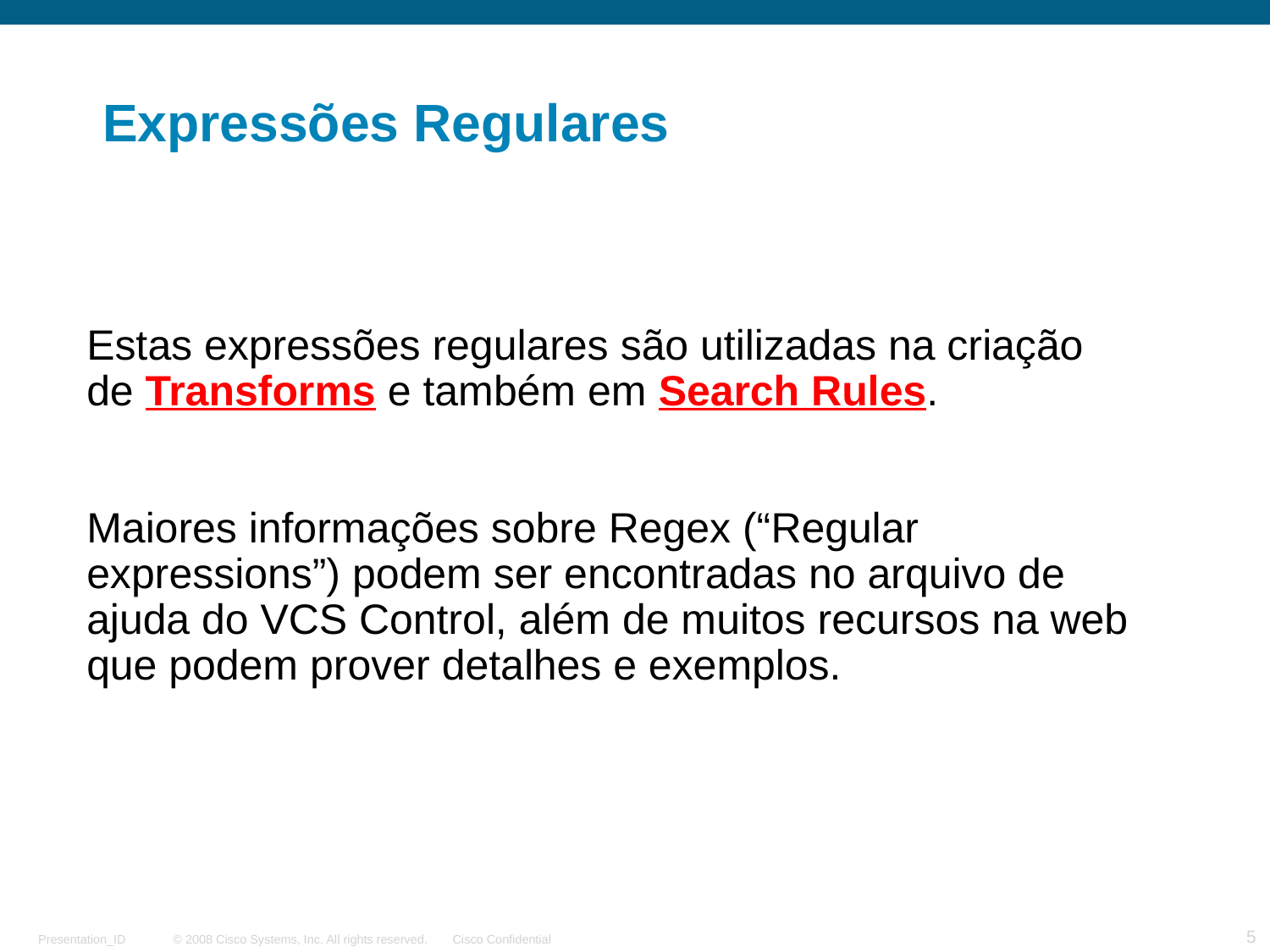

Expressões Regulares
Estas expressões regulares são utilizadas na criação de Transforms e também em Search Rules.

Maiores informações sobre Regex (“Regular expressions”) podem ser encontradas no arquivo de ajuda do VCS Control, além de muitos recursos na web que podem prover detalhes e exemplos.